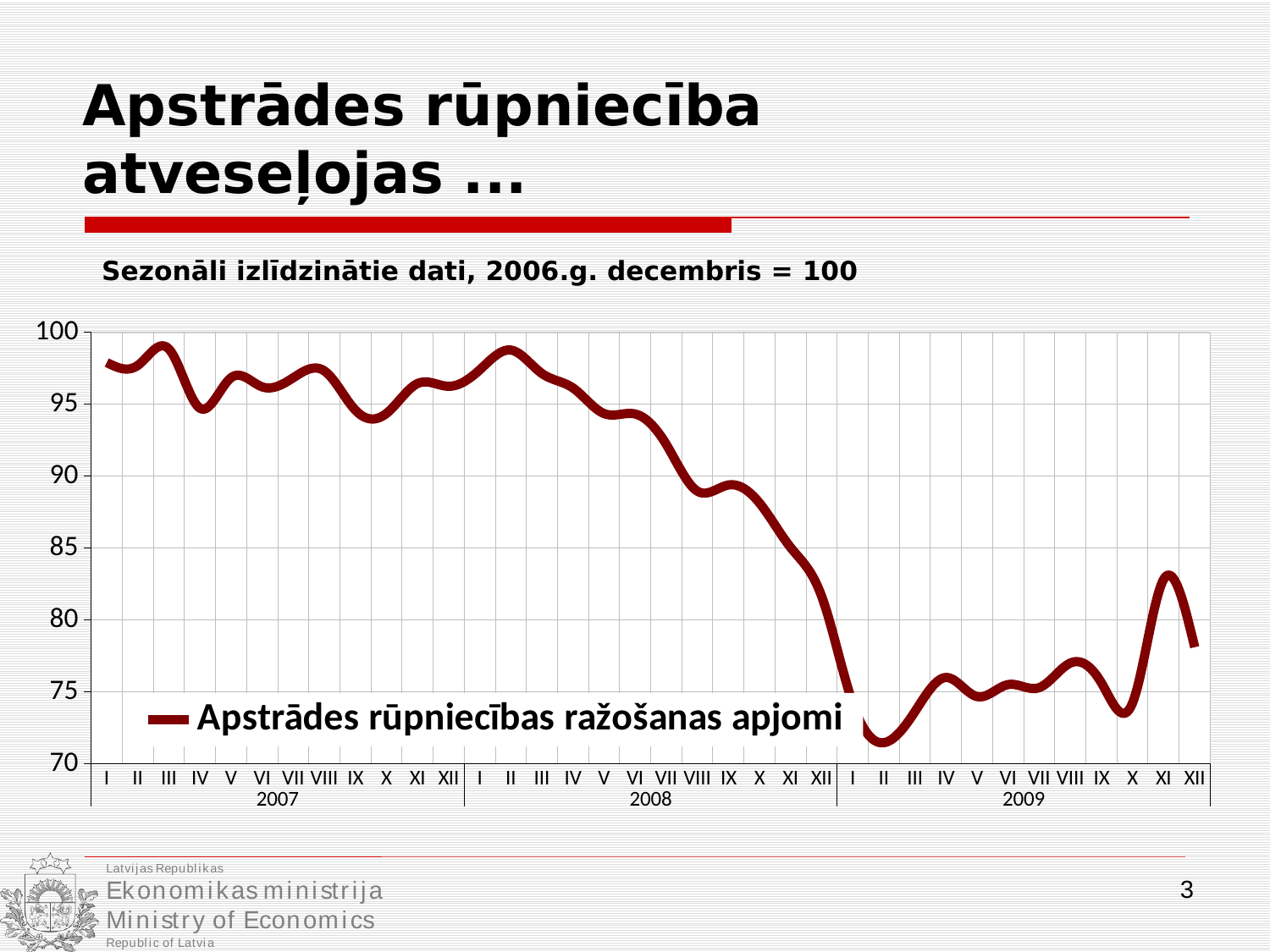

# Apstrādes rūpniecība atveseļojas ...
Sezonāli izlīdzinātie dati, 2006.g. decembris = 100

### Chart

| Category | Apstrādes rūpniecības ražošanas apjomi |
|---|---|
| I | 97.91000000000003 |
| II | 97.71418000000003 |
| III | 98.84766448800009 |
| IV | 94.72571687885033 |
| V | 96.85704550862447 |
| VI | 96.21778900826766 |
| VII | 96.85282641572215 |
| VIII | 97.3274052651592 |
| IX | 94.59250517720821 |
| X | 94.37494241530065 |
| XI | 96.45119114843727 |
| XII | 96.25828876614038 |
| I | 97.40376240245743 |
| II | 98.77715545233212 |
| III | 97.14733238736865 |
| IV | 96.13700013053997 |
| V | 94.35846562812503 |
| VI | 94.33015808843655 |
| VII | 92.21716254725563 |
| VIII | 88.96189670933755 |
| IX | 89.38891381354229 |
| X | 88.13746902015271 |
| XI | 85.04384385754534 |
| XII | 81.64209010324352 |
| I | 74.19633148582771 |
| II | 71.45848685400063 |
| III | 73.61653315699141 |
| IV | 75.99434717796231 |
| V | 74.66444610234798 |
| VI | 75.50068789869422 |
| VII | 75.28928597257793 |
| VIII | 76.99835276415544 |
| IX | 75.62008224967705 |
| X | 74.21354871983307 |
| XI | 82.82232037133369 |
| XII | 78.10144811016762 |
3